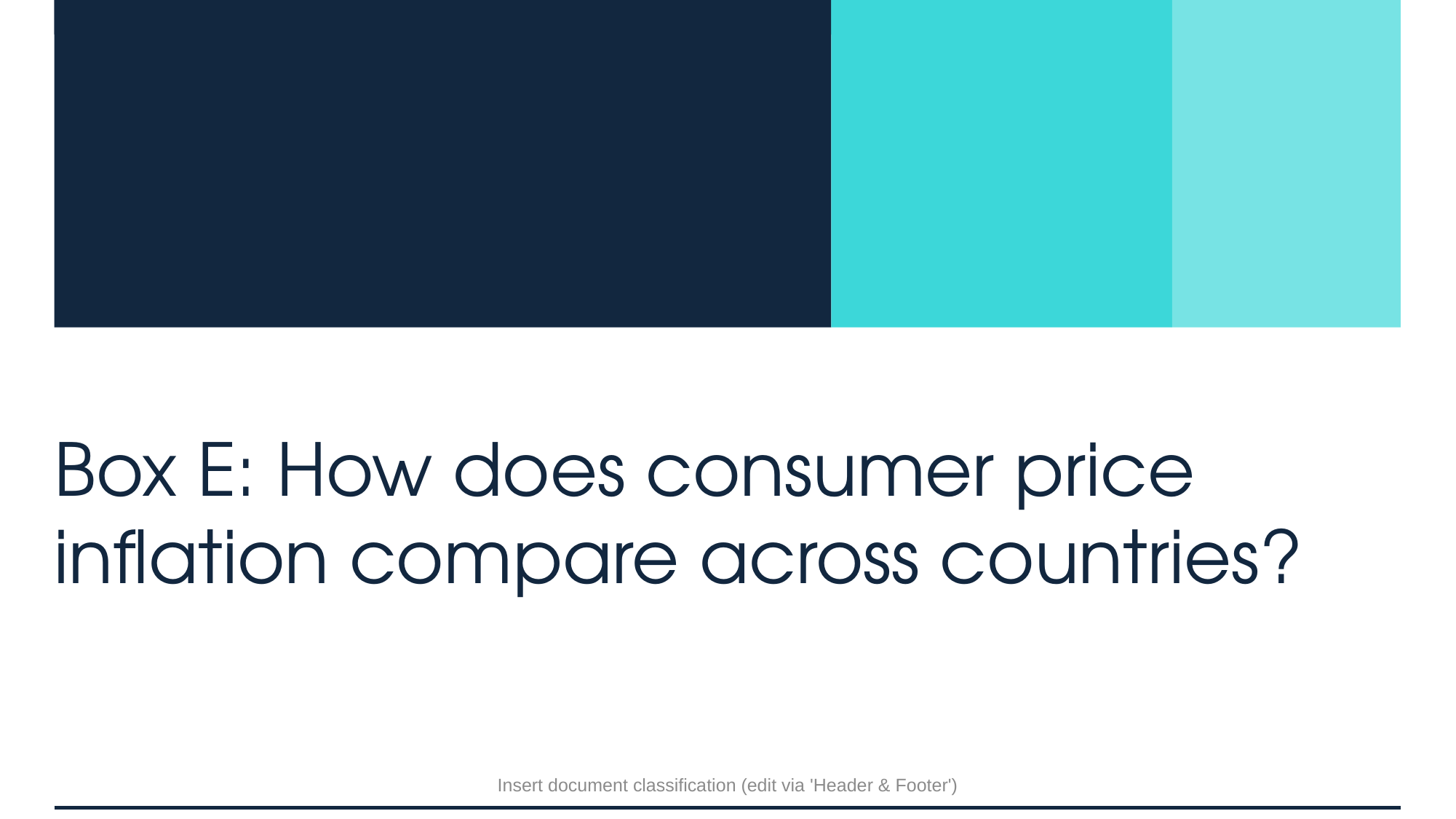

# Box E: How does consumer price inflation compare across countries?
Insert document classification (edit via 'Header & Footer')